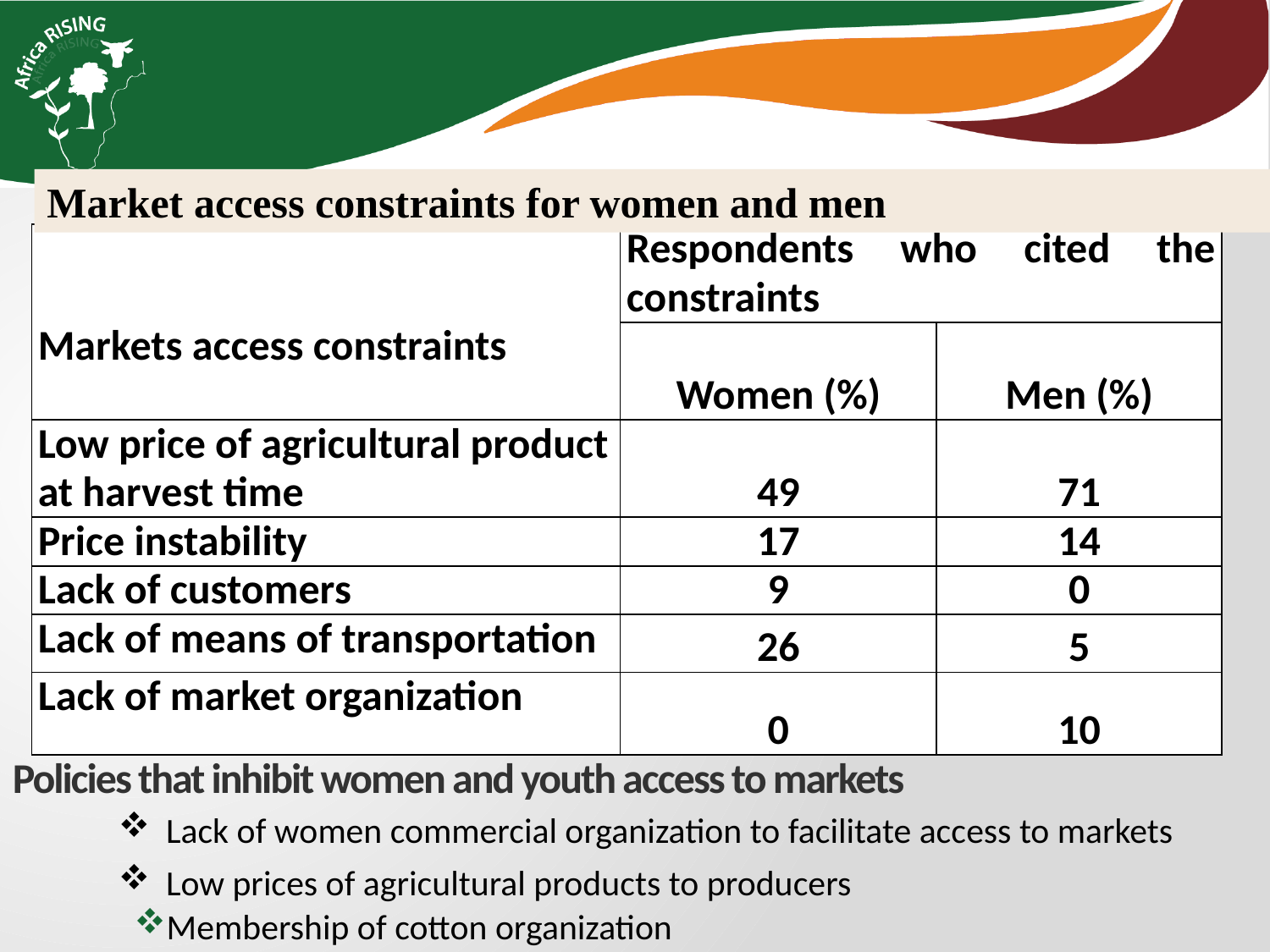

Market access constraints for women and men
| Markets access constraints | Respondents who cited the constraints |  |
| --- | --- | --- |
|  | Women (%) | Men (%) |
| Low price of agricultural product at harvest time | 49 | 71 |
| Price instability | 17 | 14 |
| Lack of customers | 9 | 0 |
| Lack of means of transportation | 26 | 5 |
| Lack of market organization | 0 | 10 |
Policies that inhibit women and youth access to markets

Lack of women commercial organization to facilitate access to markets
Low prices of agricultural products to producers
Membership of cotton organization